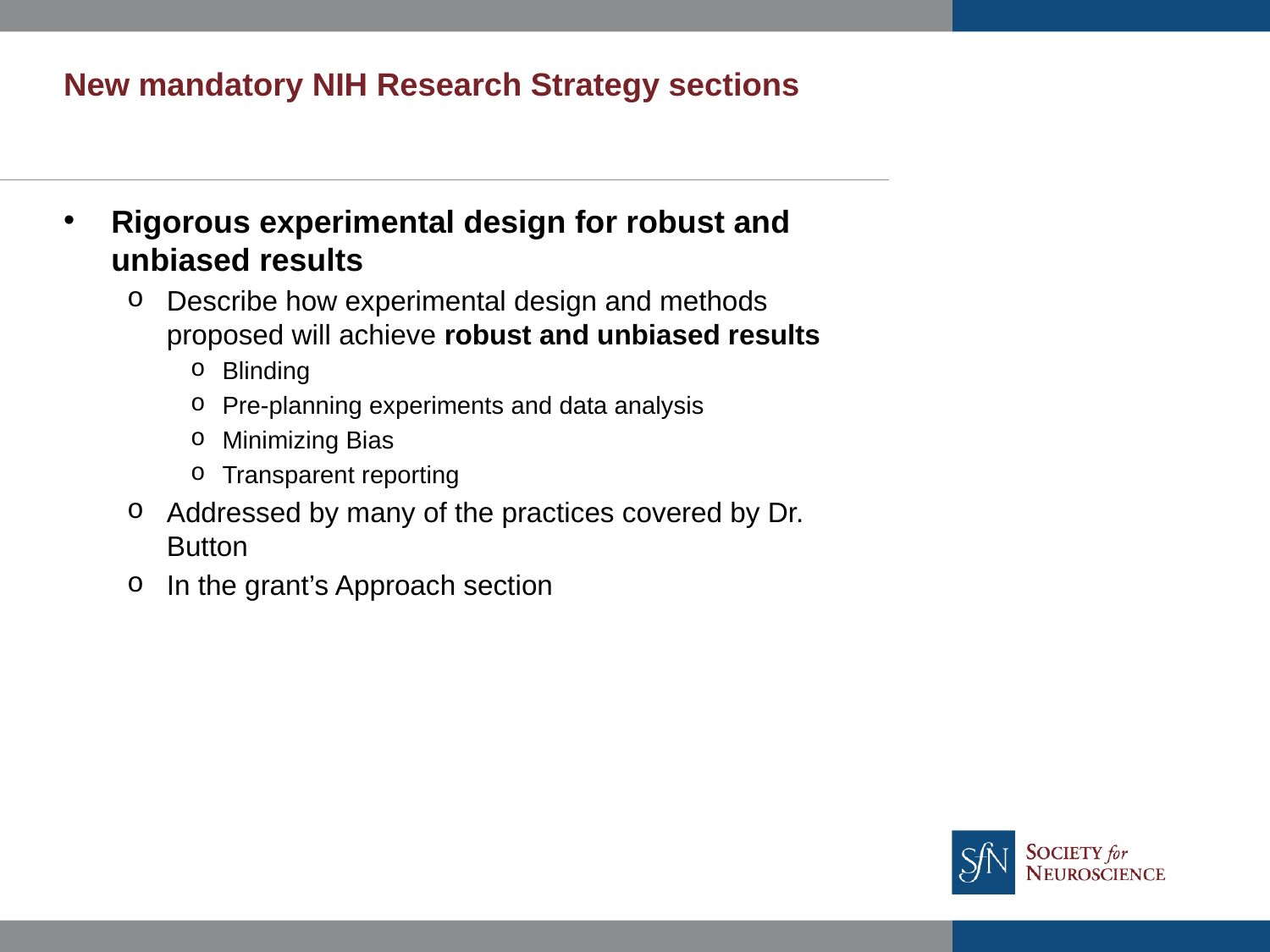

# New mandatory NIH Research Strategy sections
Rigorous experimental design for robust and unbiased results
Describe how experimental design and methods proposed will achieve robust and unbiased results
Blinding
Pre-planning experiments and data analysis
Minimizing Bias
Transparent reporting
Addressed by many of the practices covered by Dr. Button
In the grant’s Approach section